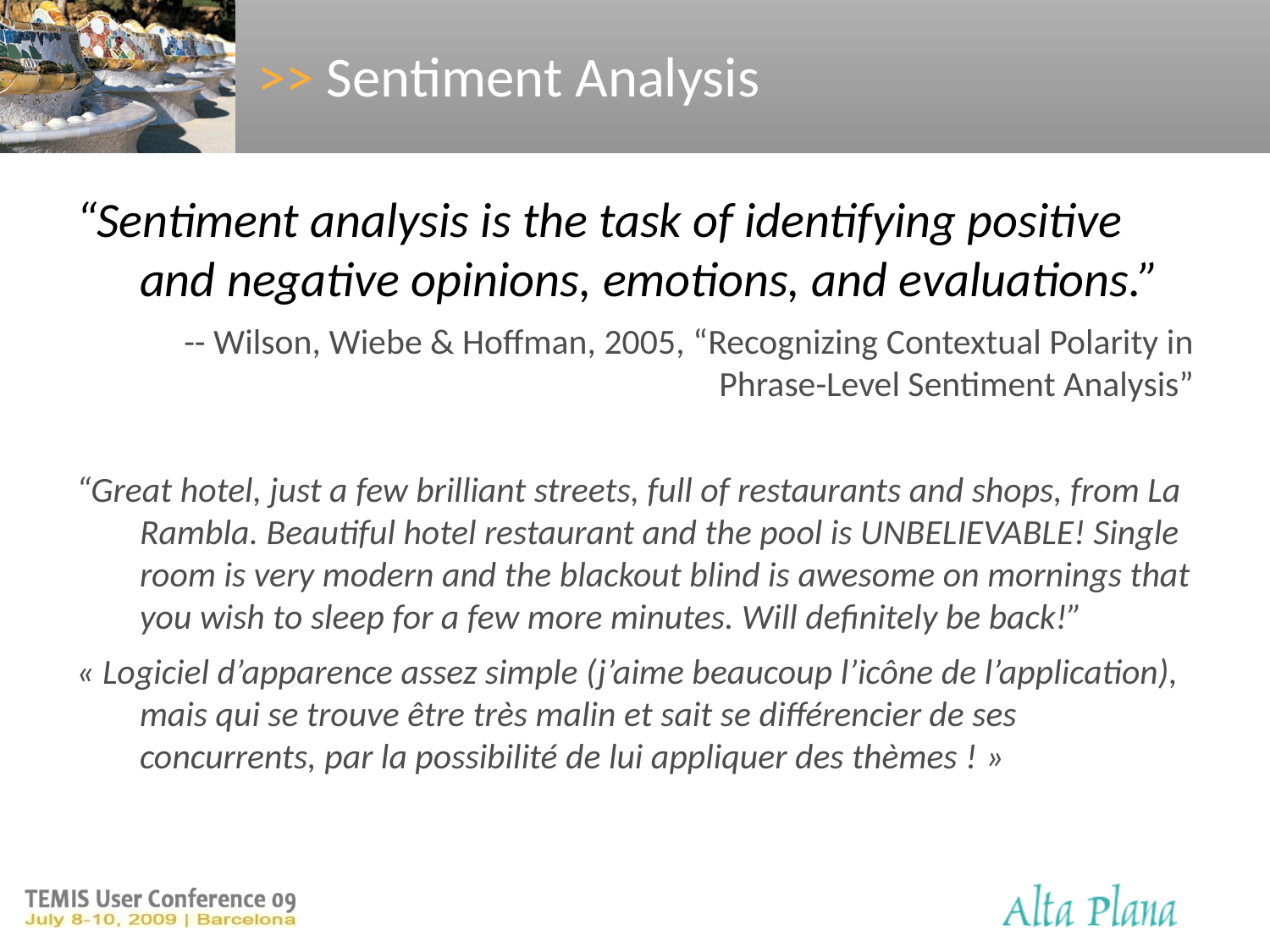

# >> Sentiment Analysis
“Sentiment analysis is the task of identifying positive and negative opinions, emotions, and evaluations.”
-- Wilson, Wiebe & Hoffman, 2005, “Recognizing Contextual Polarity in Phrase-Level Sentiment Analysis”

“Great hotel, just a few brilliant streets, full of restaurants and shops, from La Rambla. Beautiful hotel restaurant and the pool is UNBELIEVABLE! Single room is very modern and the blackout blind is awesome on mornings that you wish to sleep for a few more minutes. Will definitely be back!”
« Logiciel d’apparence assez simple (j’aime beaucoup l’icône de l’application), mais qui se trouve être très malin et sait se différencier de ses concurrents, par la possibilité de lui appliquer des thèmes ! »